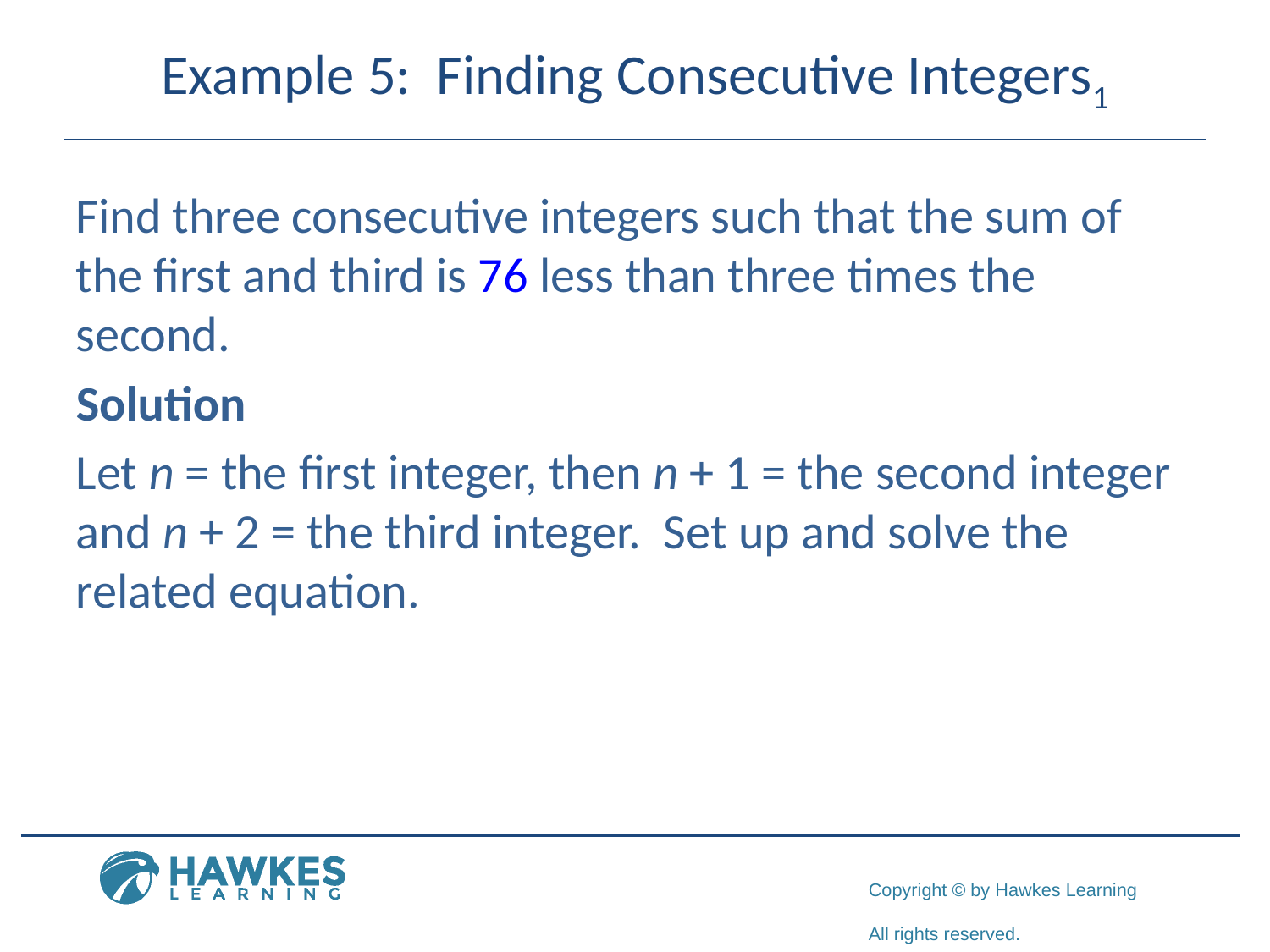

# Example 5:  Finding Consecutive Integers1
Find three consecutive integers such that the sum of the first and third is 76 less than three times the second.
Solution
Let n = the first integer, then n + 1 = the second integer and n + 2 = the third integer.  Set up and solve the related equation.